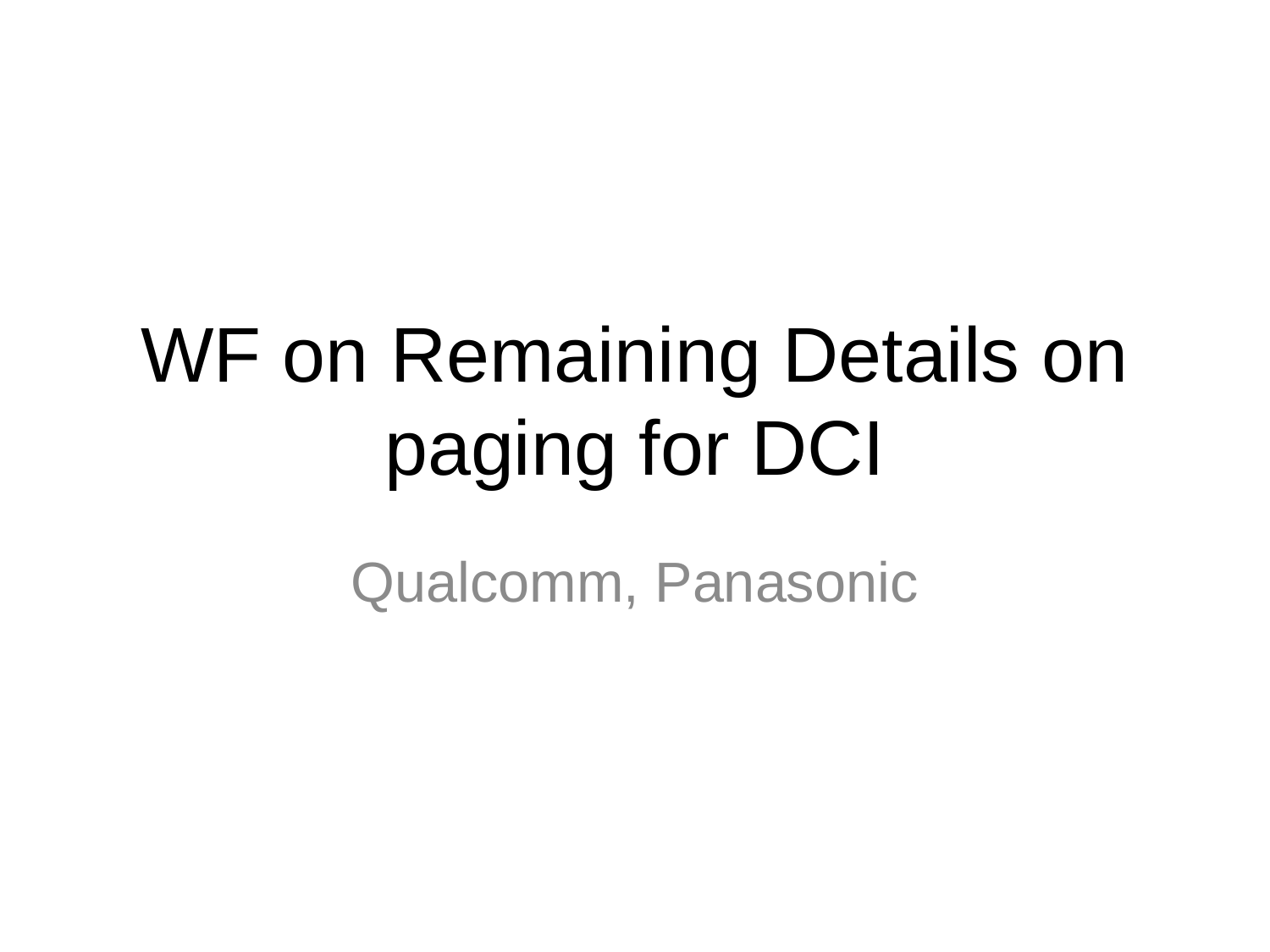

# WF on Remaining Details on paging for DCI
Qualcomm, Panasonic